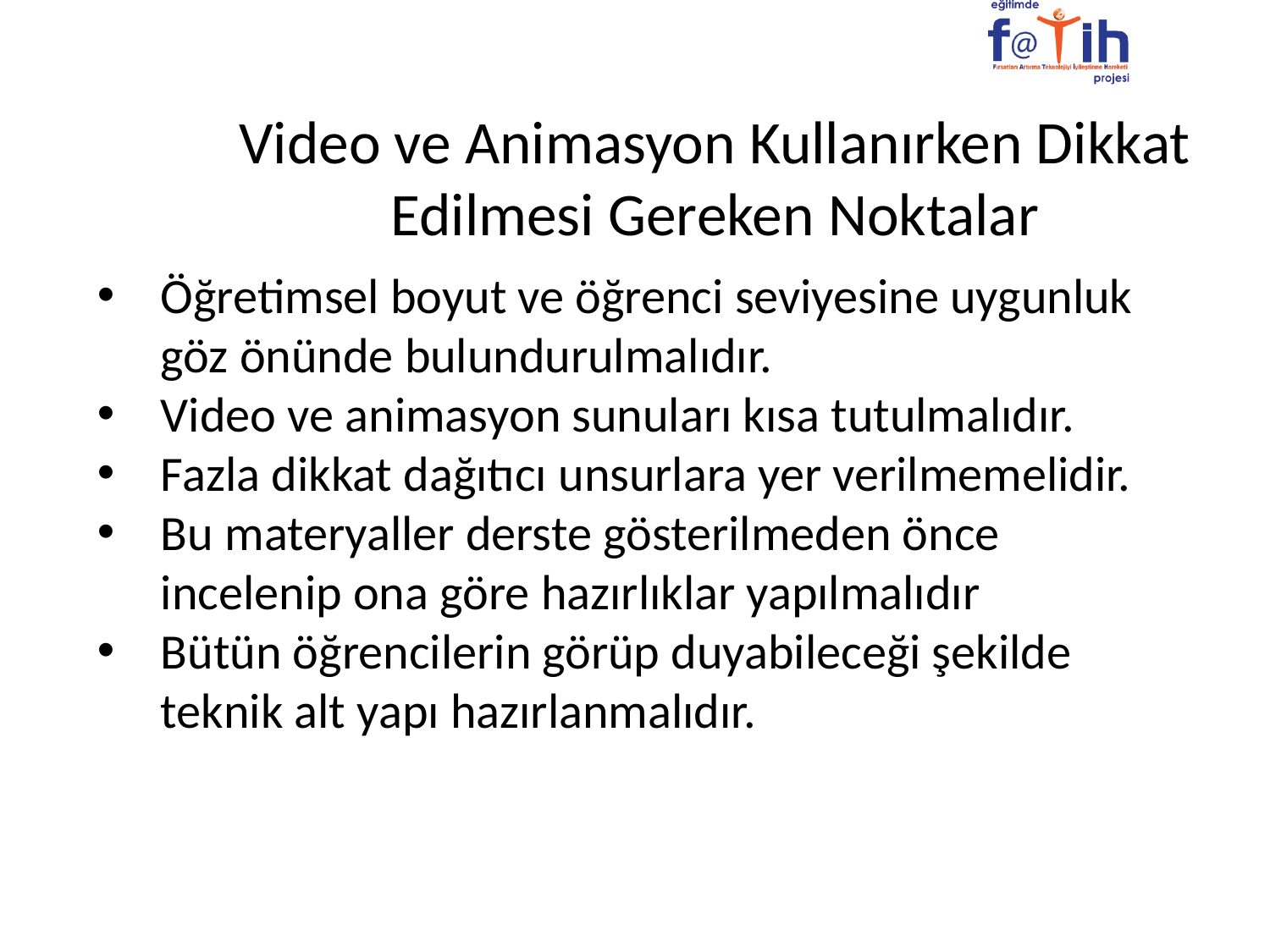

# Video ve Animasyon Kullanırken Dikkat Edilmesi Gereken Noktalar
Öğretimsel boyut ve öğrenci seviyesine uygunluk göz önünde bulundurulmalıdır.
Video ve animasyon sunuları kısa tutulmalıdır.
Fazla dikkat dağıtıcı unsurlara yer verilmemelidir.
Bu materyaller derste gösterilmeden önce incelenip ona göre hazırlıklar yapılmalıdır
Bütün öğrencilerin görüp duyabileceği şekilde teknik alt yapı hazırlanmalıdır.